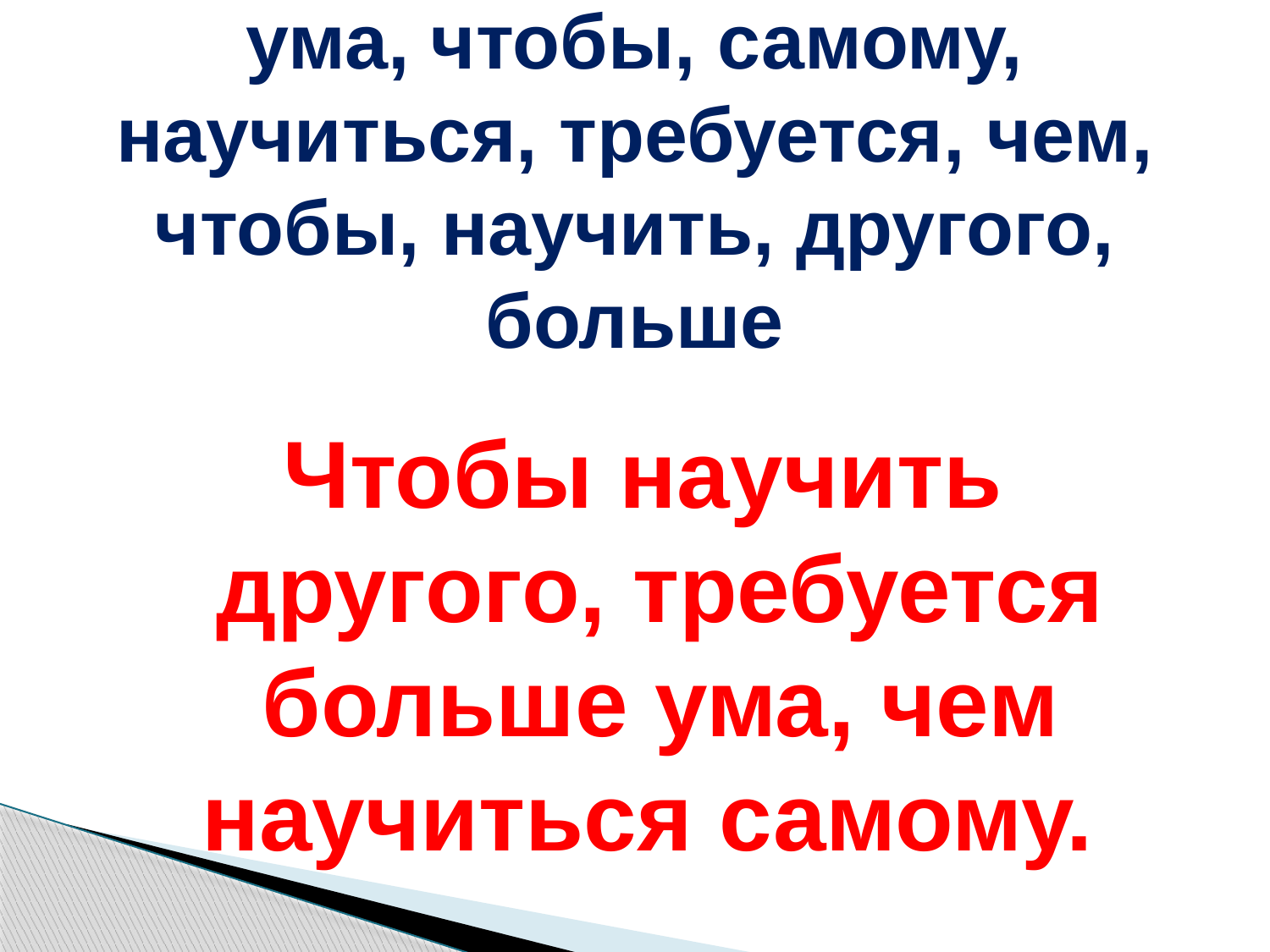

# ума, чтобы, самому, научиться, требуется, чем, чтобы, научить, другого, больше
Чтобы научить другого, требуется больше ума, чем научиться самому.